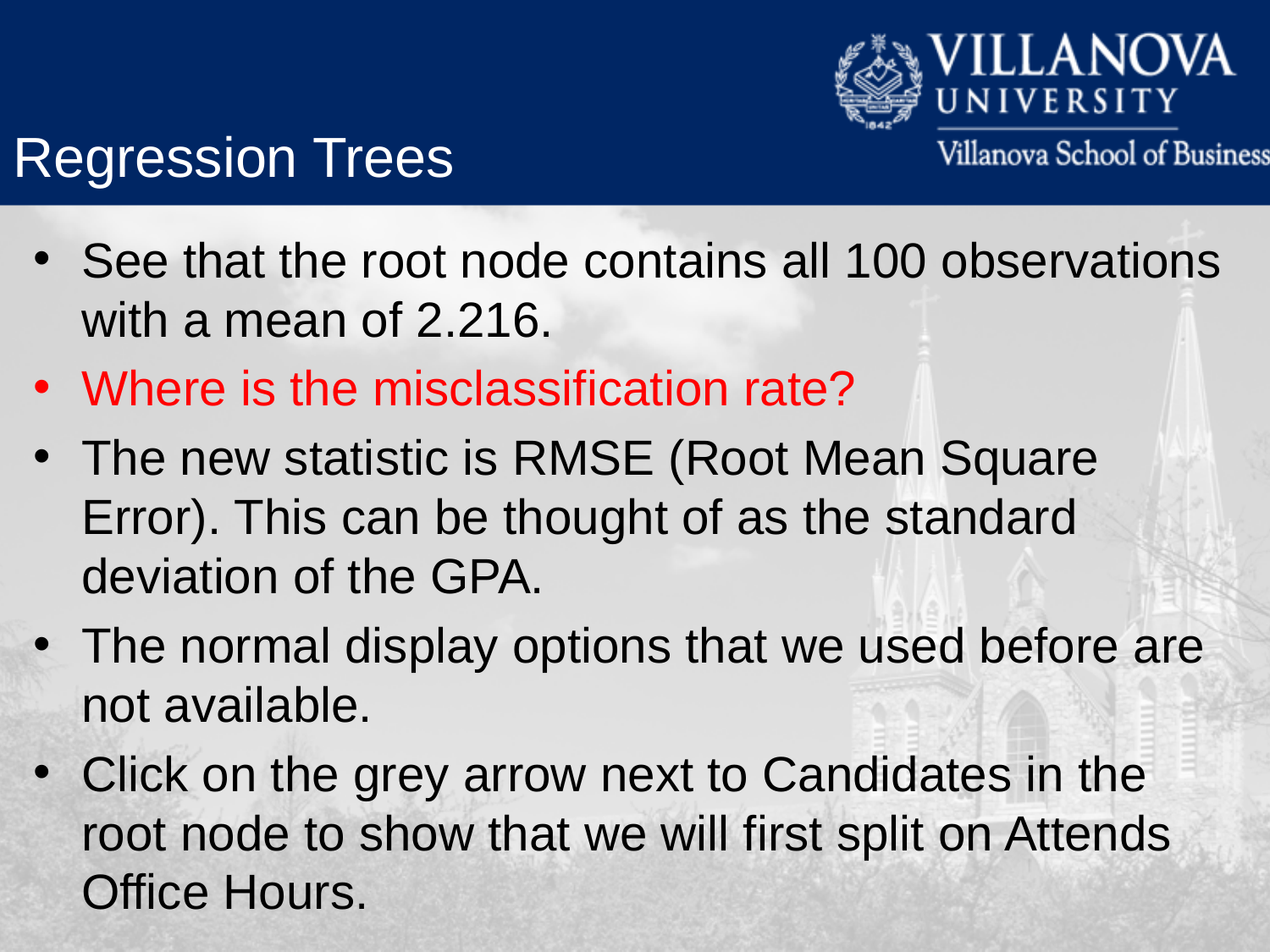

Regression Trees
See that the root node contains all 100 observations with a mean of 2.216.
Where is the misclassification rate?
The new statistic is RMSE (Root Mean Square Error). This can be thought of as the standard deviation of the GPA.
The normal display options that we used before are not available.
Click on the grey arrow next to Candidates in the root node to show that we will first split on Attends Office Hours.